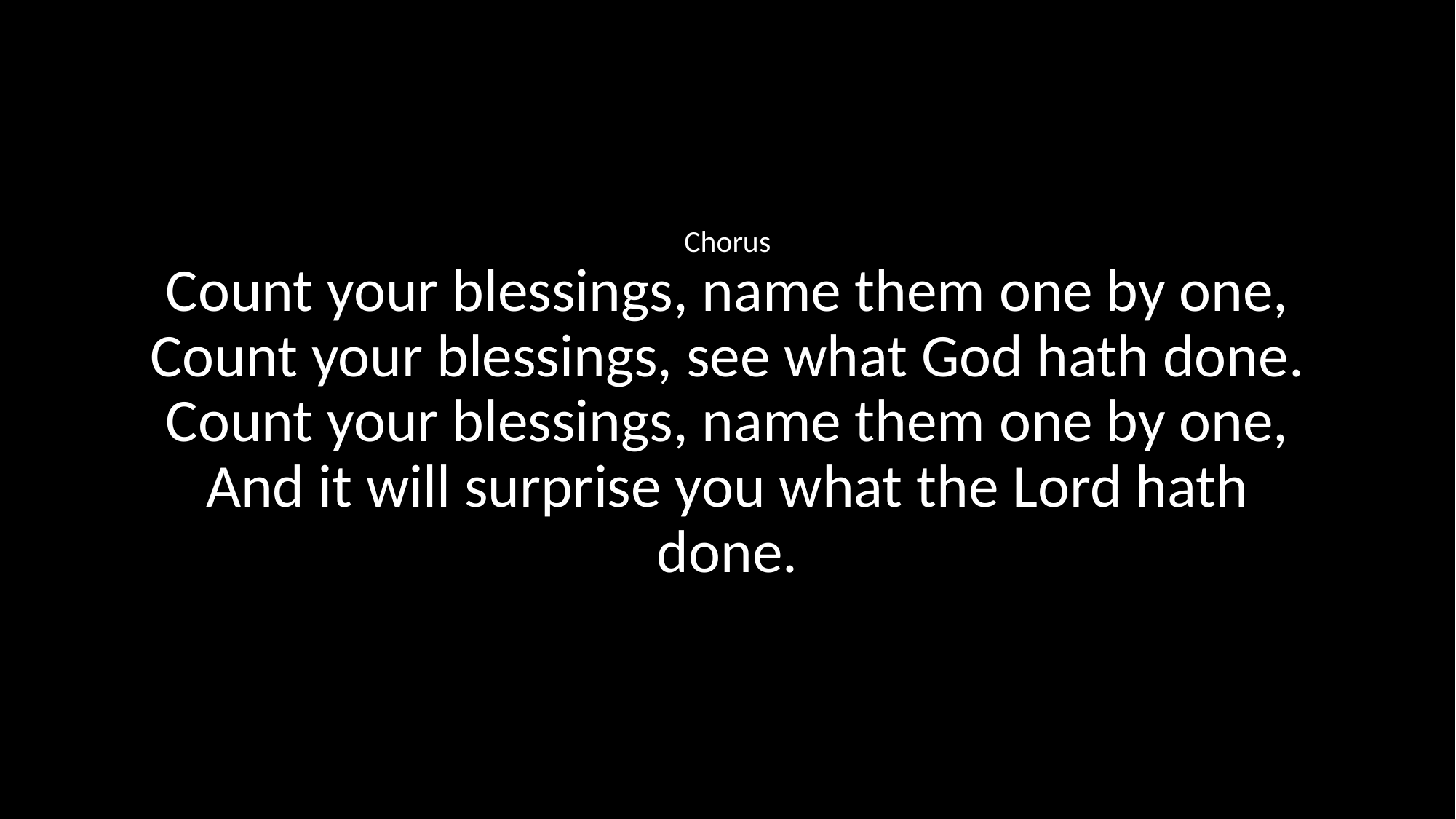

Chorus
Count your blessings, name them one by one,
Count your blessings, see what God hath done.
Count your blessings, name them one by one,
And it will surprise you what the Lord hath done.